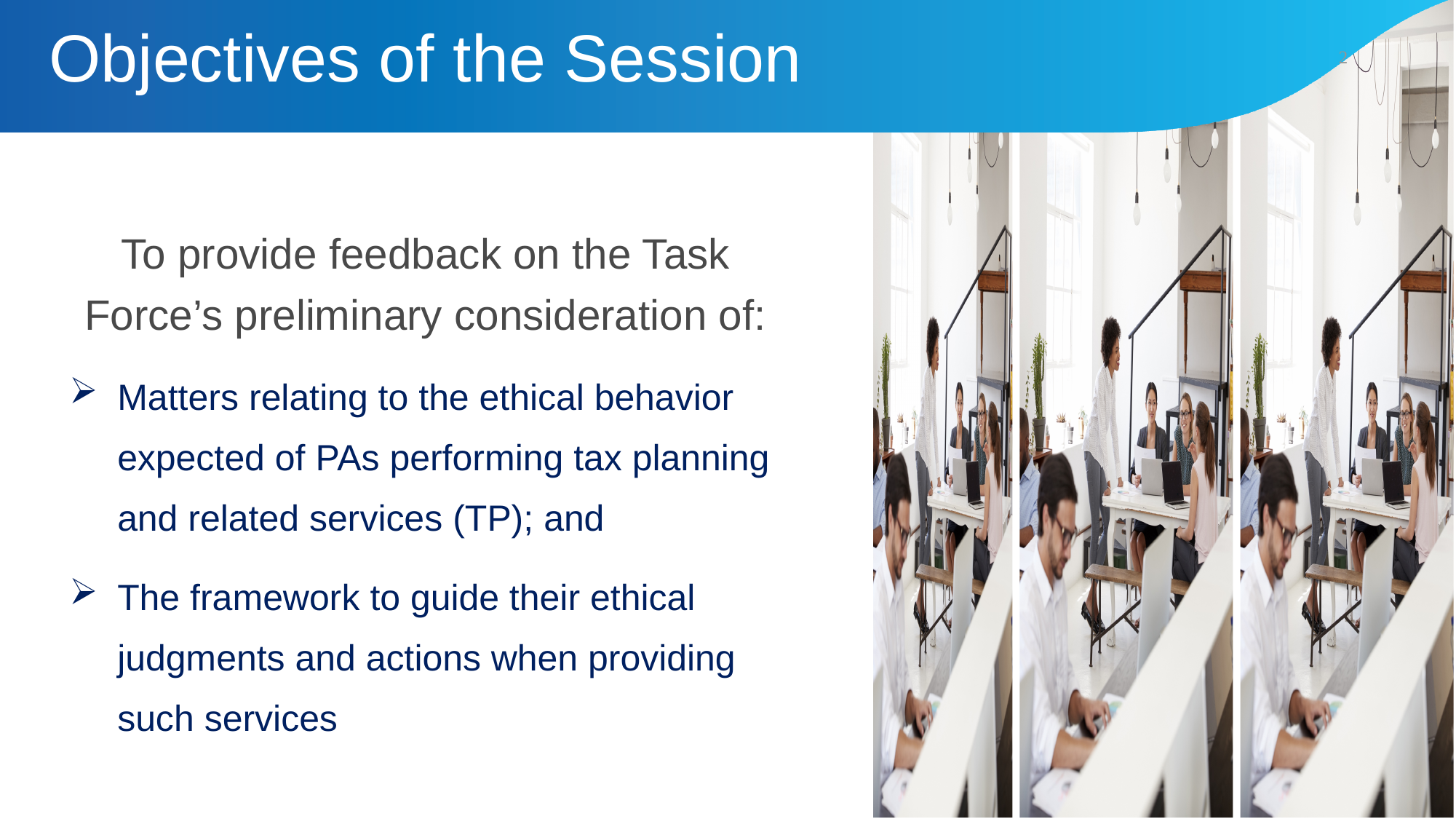

# Objectives of the Session
2
To provide feedback on the Task Force’s preliminary consideration of:
Matters relating to the ethical behavior expected of PAs performing tax planning and related services (TP); and
The framework to guide their ethical judgments and actions when providing such services